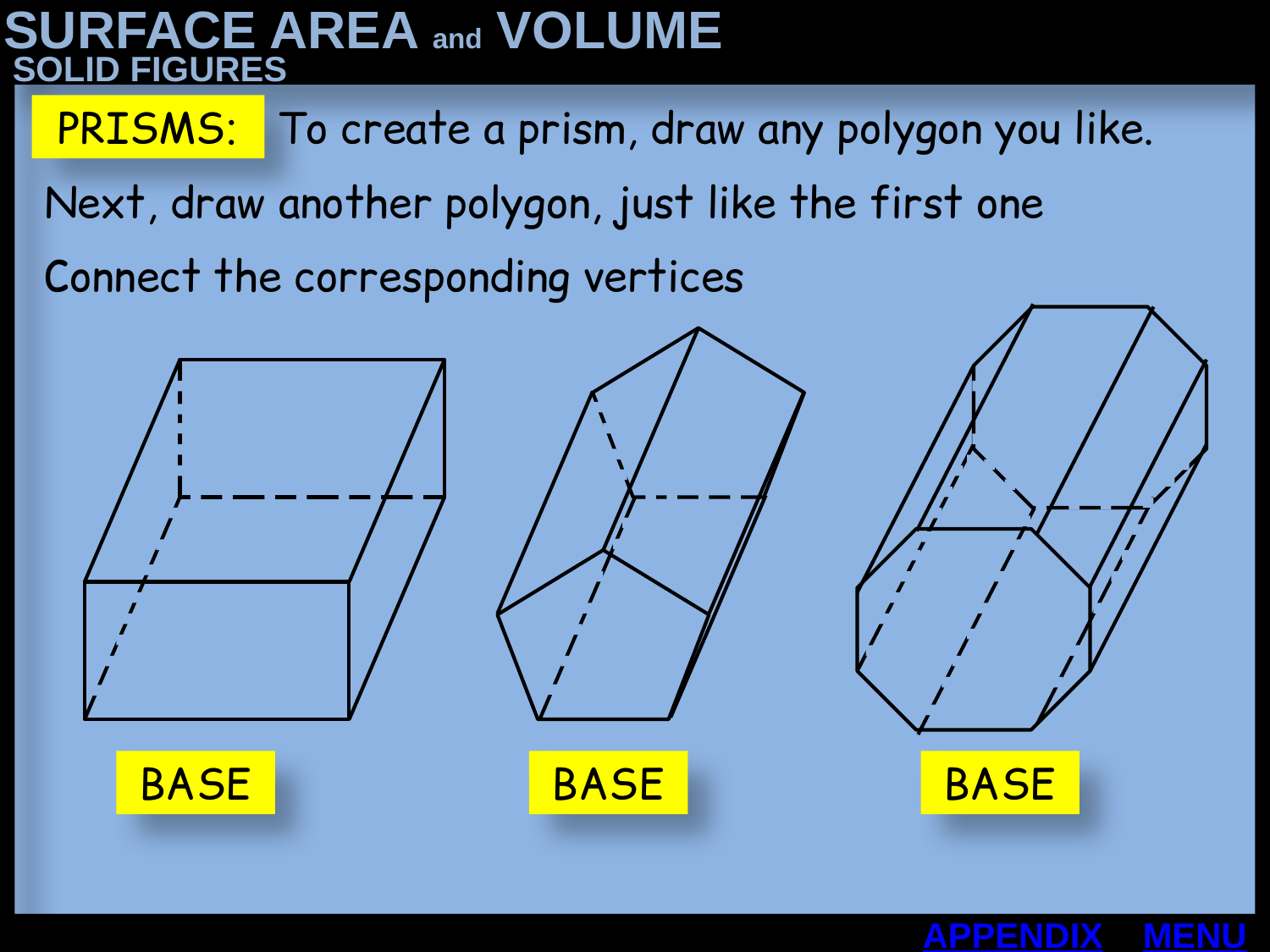

SURFACE AREA and VOLUME
SOLID FIGURES
To create a prism, draw any polygon you like.
PRISMS:
Next, draw another polygon, just like the first one
Connect the corresponding vertices

BASE
BASE
BASE
APPENDIX
MENU